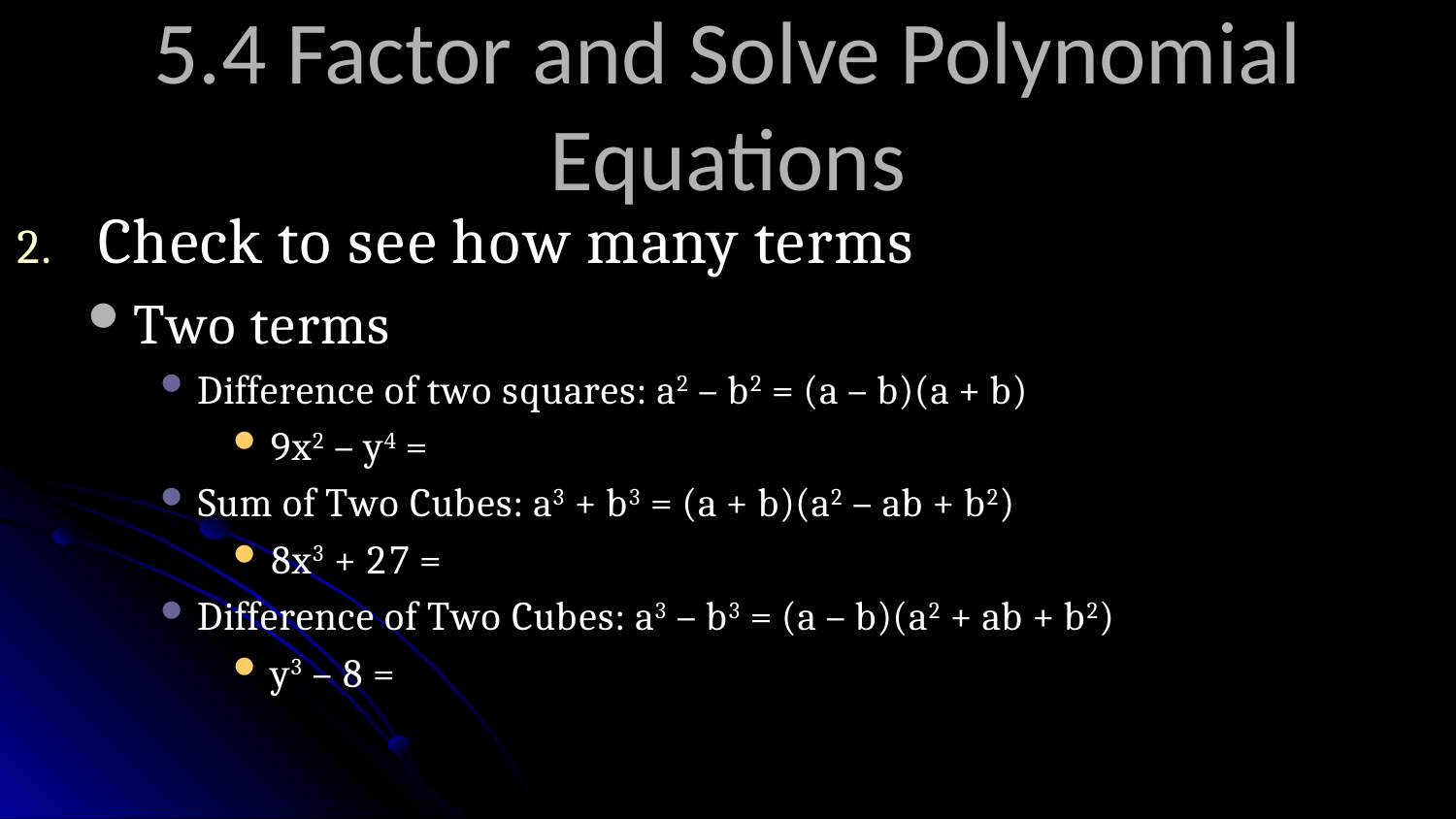

# 5.4 Factor and Solve Polynomial Equations
Check to see how many terms
Two terms
Difference of two squares: a2 – b2 = (a – b)(a + b)
9x2 – y4 =
Sum of Two Cubes: a3 + b3 = (a + b)(a2 – ab + b2)
8x3 + 27 =
Difference of Two Cubes: a3 – b3 = (a – b)(a2 + ab + b2)
y3 – 8 =